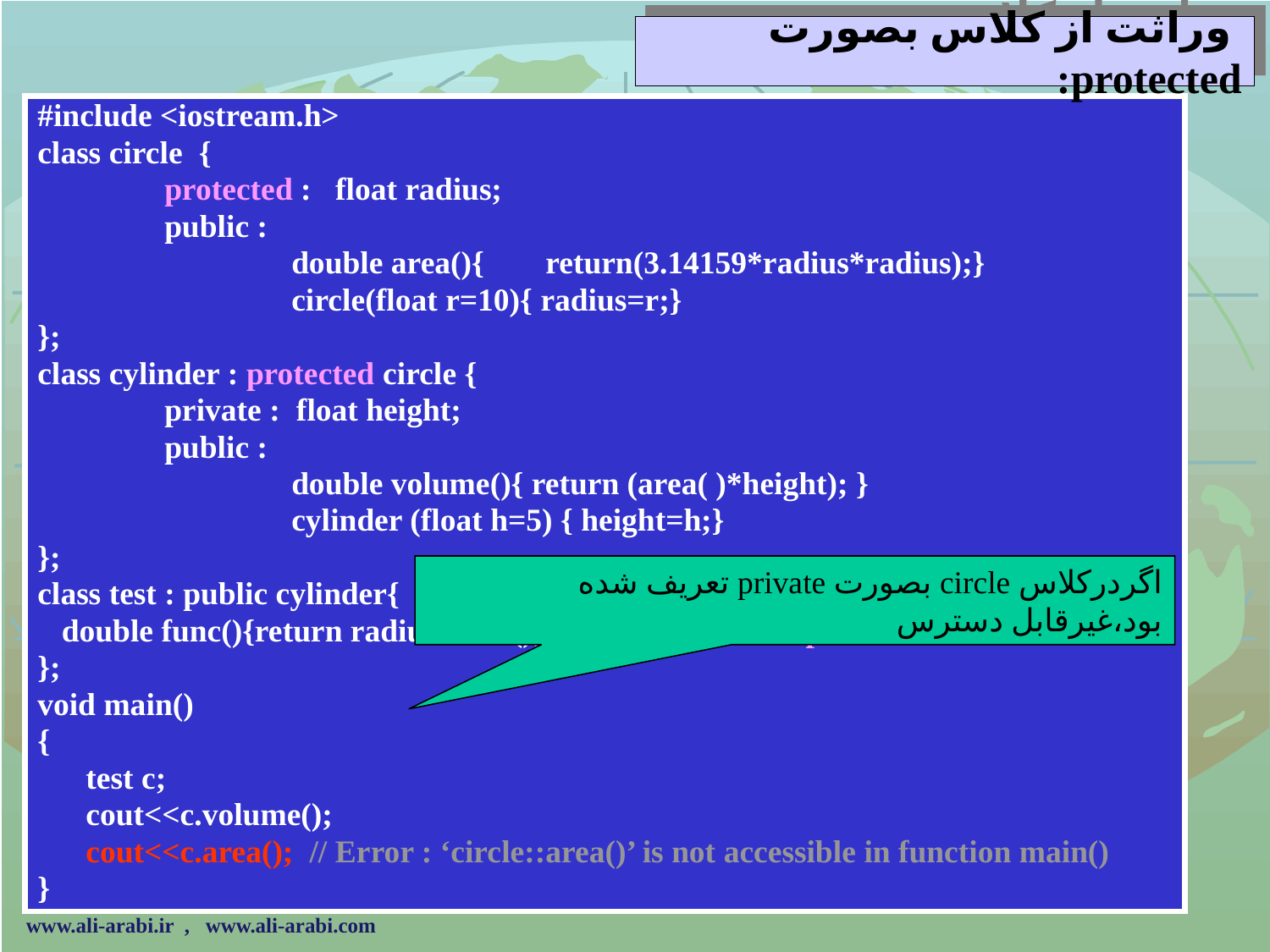

# وراثت از کلاس بصورت  protected:
#include <iostream.h>
class circle  {
	protected :   float radius;
	public :
		double area(){	return(3.14159*radius*radius);}
		circle(float r=10){ radius=r;}
};
class cylinder : protected circle {
	private :  float height;
	public :
		double volume(){ return (area( )*height); }
		cylinder (float h=5) { height=h;}
};
class test : public cylinder{
   double func(){return radius*area();} // radius, area  is  protected and accessible
};
void main()
{
      test c;
      cout<<c.volume();
      cout<<c.area();  // Error : ‘circle::area()’ is not accessible in function main()
}
اگردرکلاس circle بصورت private تعریف شده بود،غیرقابل دسترس